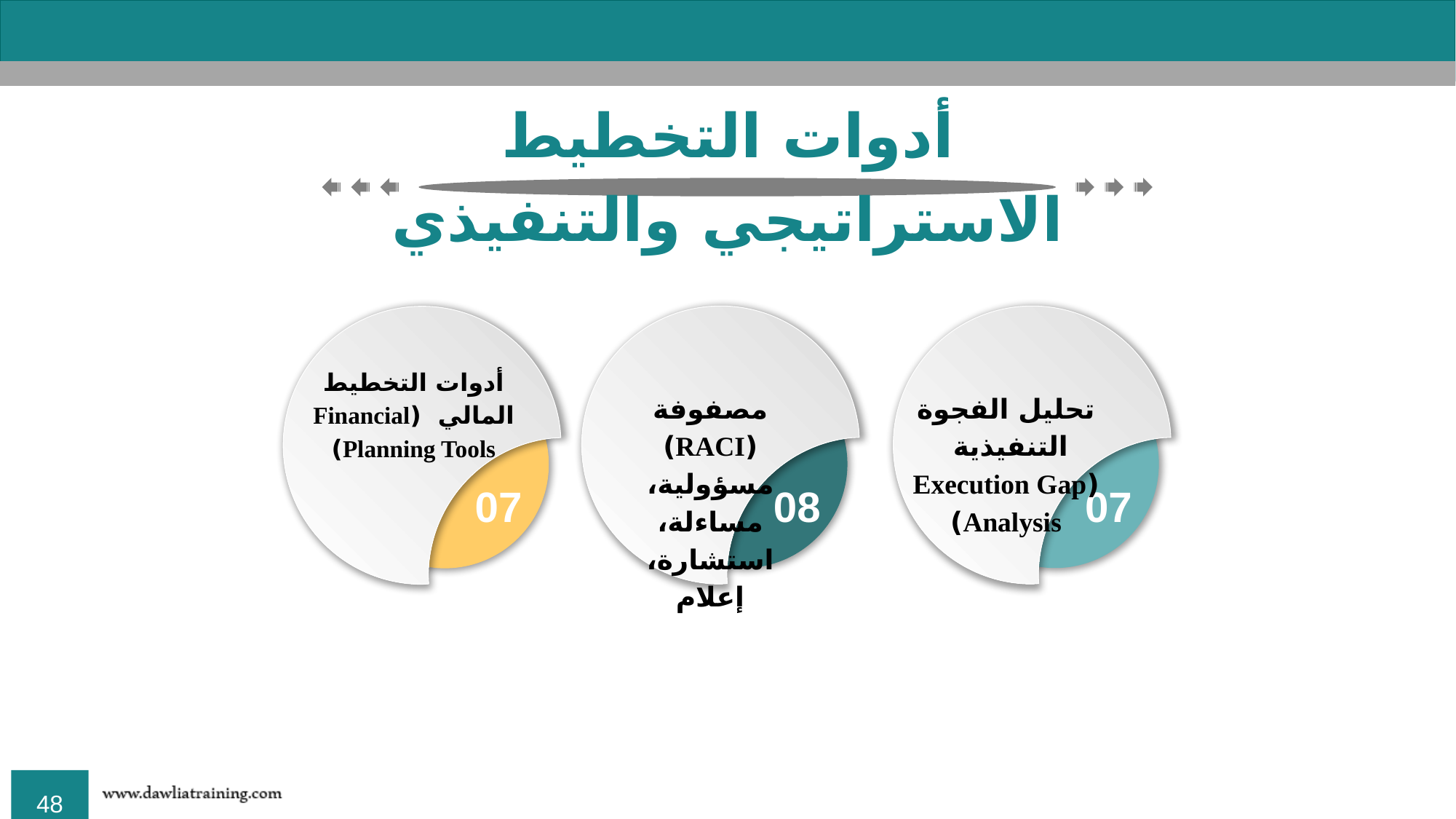

أدوات التخطيط الاستراتيجي والتنفيذي

مصفوفة (RACI) مسؤولية، مساءلة، استشارة، إعلام
08

تحليل الفجوة التنفيذية  (Execution Gap Analysis)
07

أدوات التخطيط المالي  (Financial Planning Tools)

07